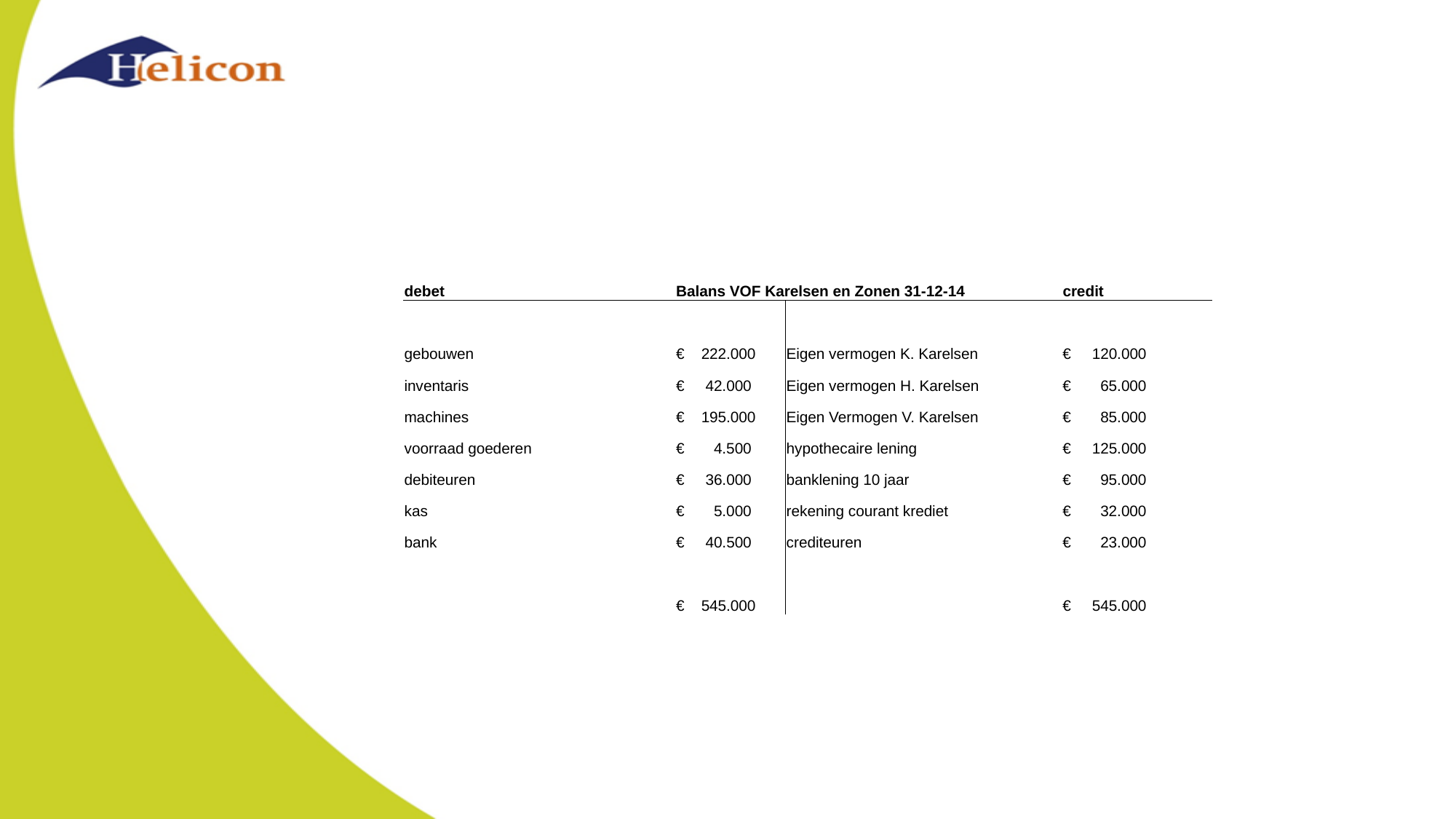

#
| debet | Balans VOF Karelsen en Zonen 31-12-14 |  | credit |
| --- | --- | --- | --- |
|  |  |  |  |
| gebouwen | € 222.000 | Eigen vermogen K. Karelsen | € 120.000 |
| inventaris | € 42.000 | Eigen vermogen H. Karelsen | € 65.000 |
| machines | € 195.000 | Eigen Vermogen V. Karelsen | € 85.000 |
| voorraad goederen | € 4.500 | hypothecaire lening | € 125.000 |
| debiteuren | € 36.000 | banklening 10 jaar | € 95.000 |
| kas | € 5.000 | rekening courant krediet | € 32.000 |
| bank | € 40.500 | crediteuren | € 23.000 |
|  |  |  |  |
|  | € 545.000 |  | € 545.000 |
|  |  |  |  |